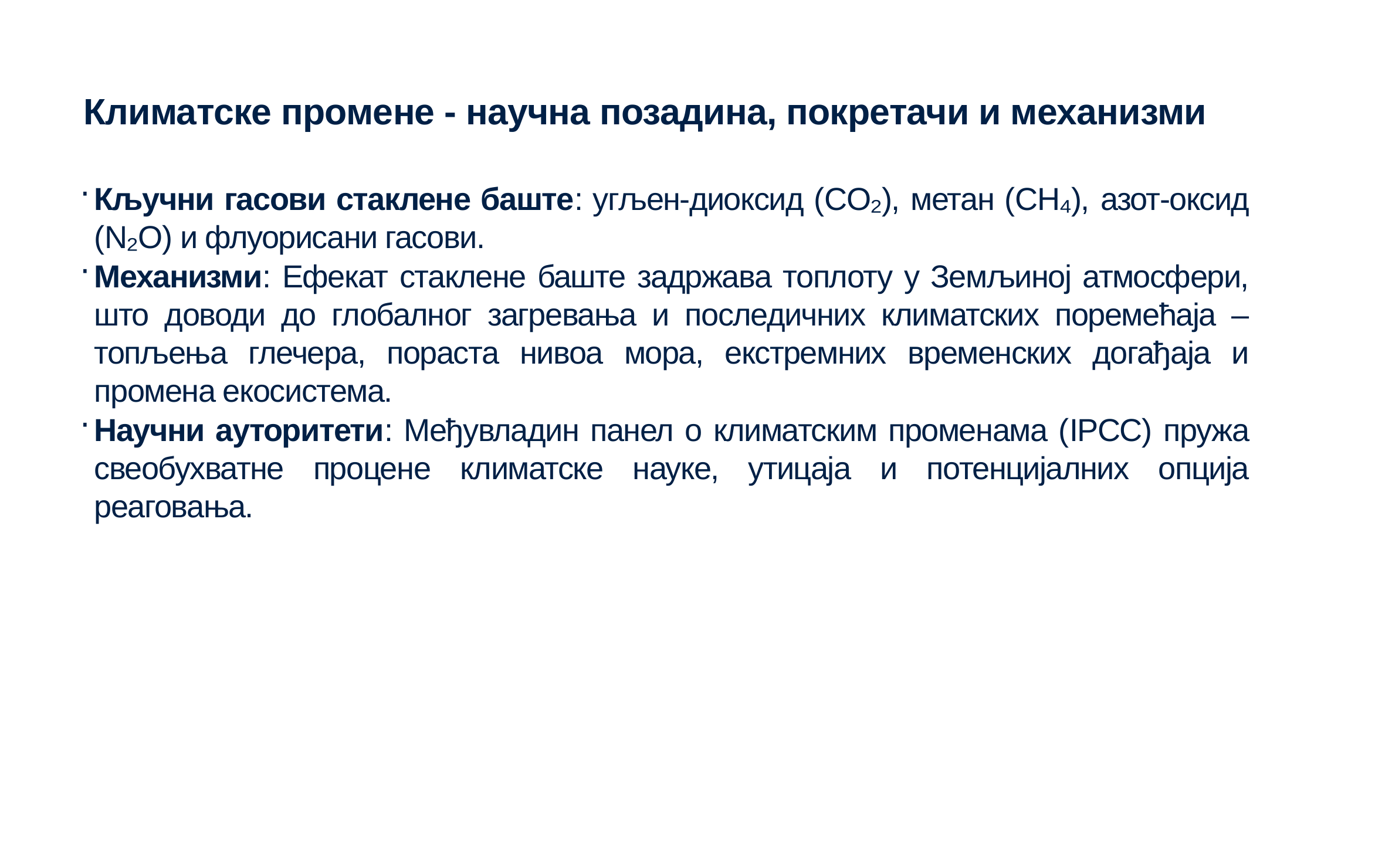

# Климатске промене - научна позадина, покретачи и механизми
Кључни гасови стаклене баште: угљен-диоксид (CO₂), метан (CH₄), азот-оксид (N₂O) и флуорисани гасови.
Механизми: Ефекат стаклене баште задржава топлоту у Земљиној атмосфери, што доводи до глобалног загревања и последичних климатских поремећаја – топљења глечера, пораста нивоа мора, екстремних временских догађаја и промена екосистема.
Научни ауторитети: Међувладин панел о климатским променама (IPCC) пружа свеобухватне процене климатске науке, утицаја и потенцијалних опција реаговања.